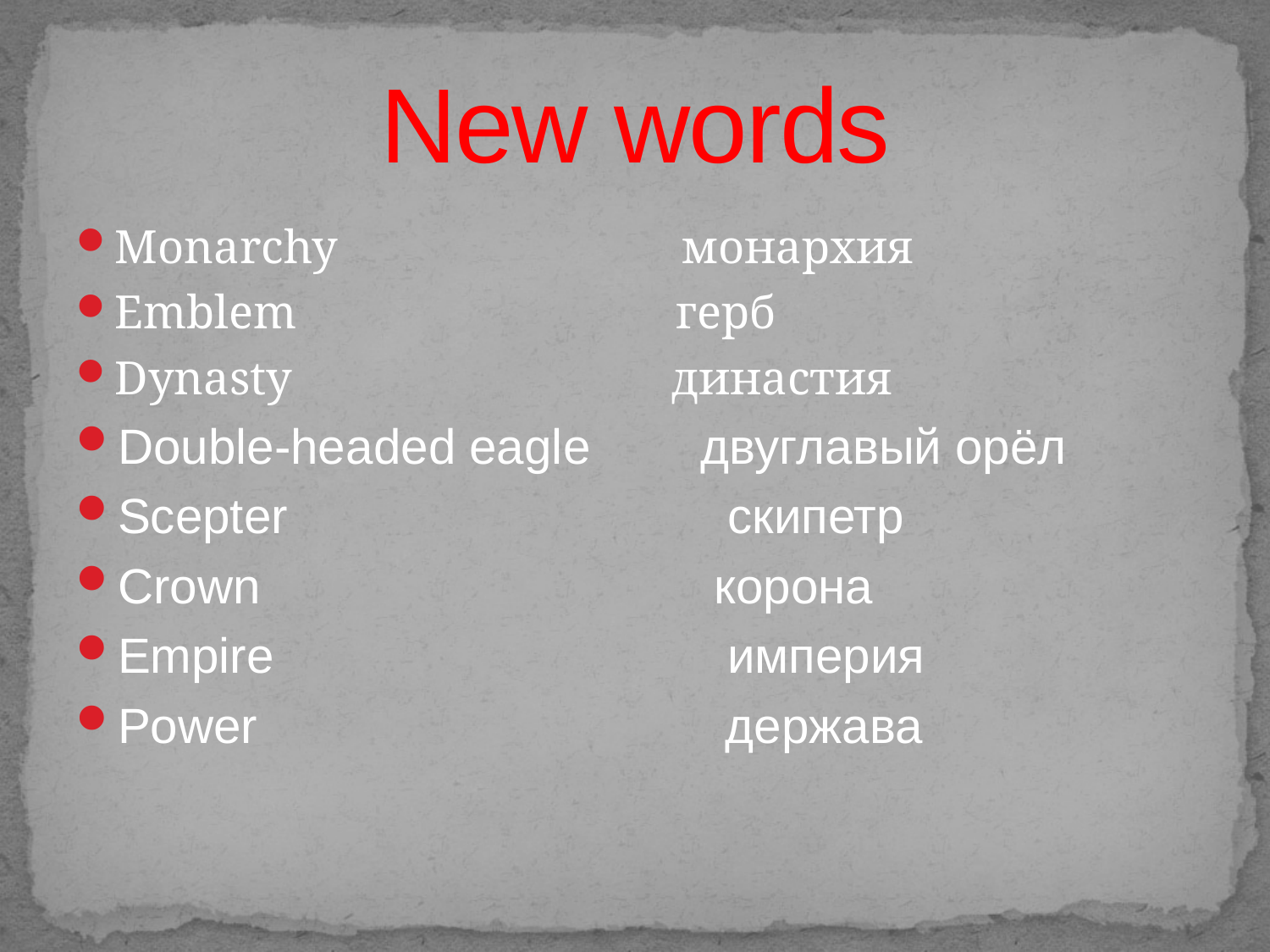

# New words
Monarchy                             монархия
Emblem                                герб
Dynasty                                династия
Double-headed eagle        двуглавый орёл
Scepter                                скипетр
Crown                                 корона
Empire                                 империя
Power                                  держава